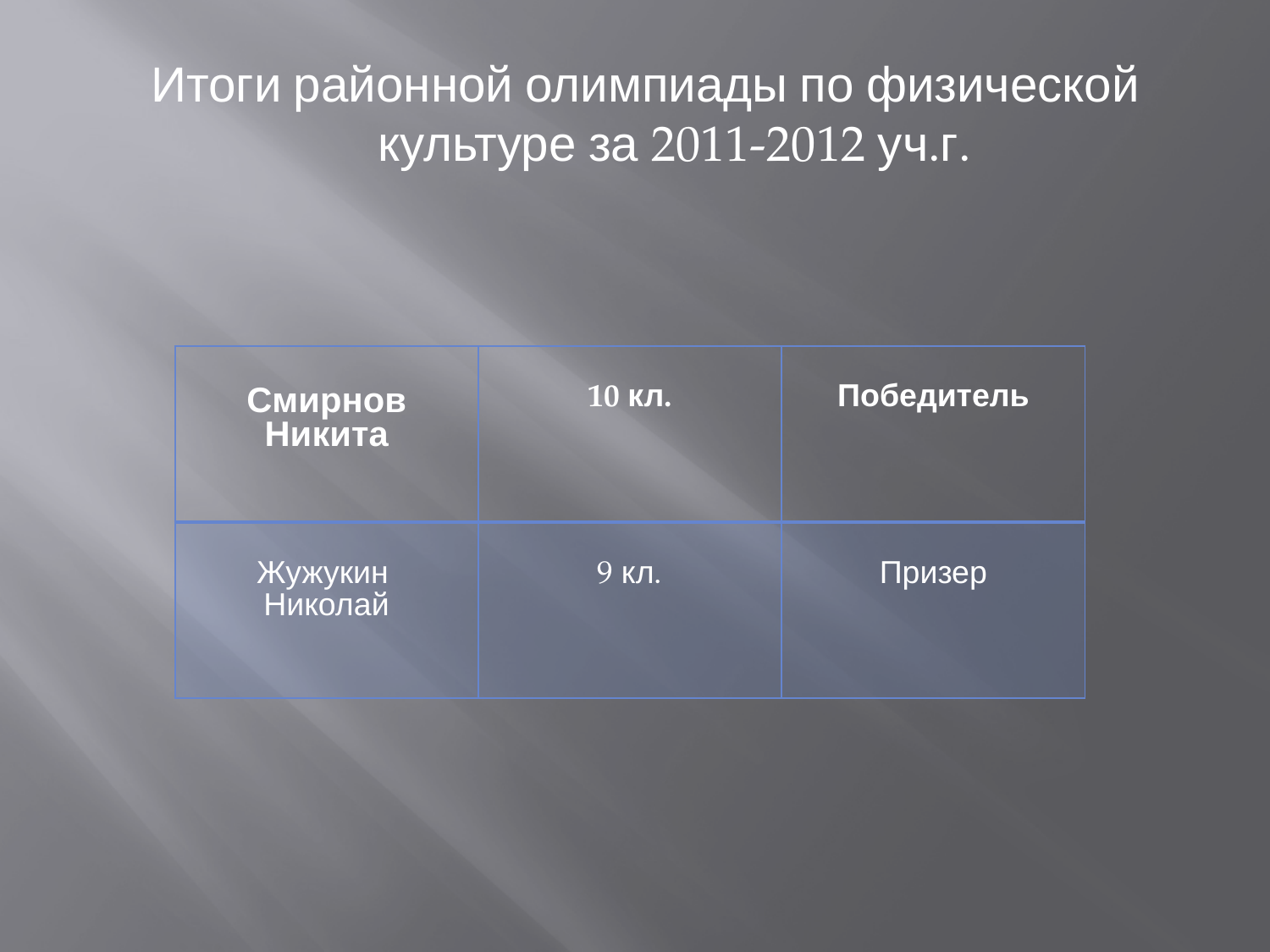

Итоги районной олимпиады по физической культуре за 2011-2012 уч.г.
| Смирнов Никита | 10 кл. | Победитель |
| --- | --- | --- |
| Жужукин Николай | 9 кл. | Призер |